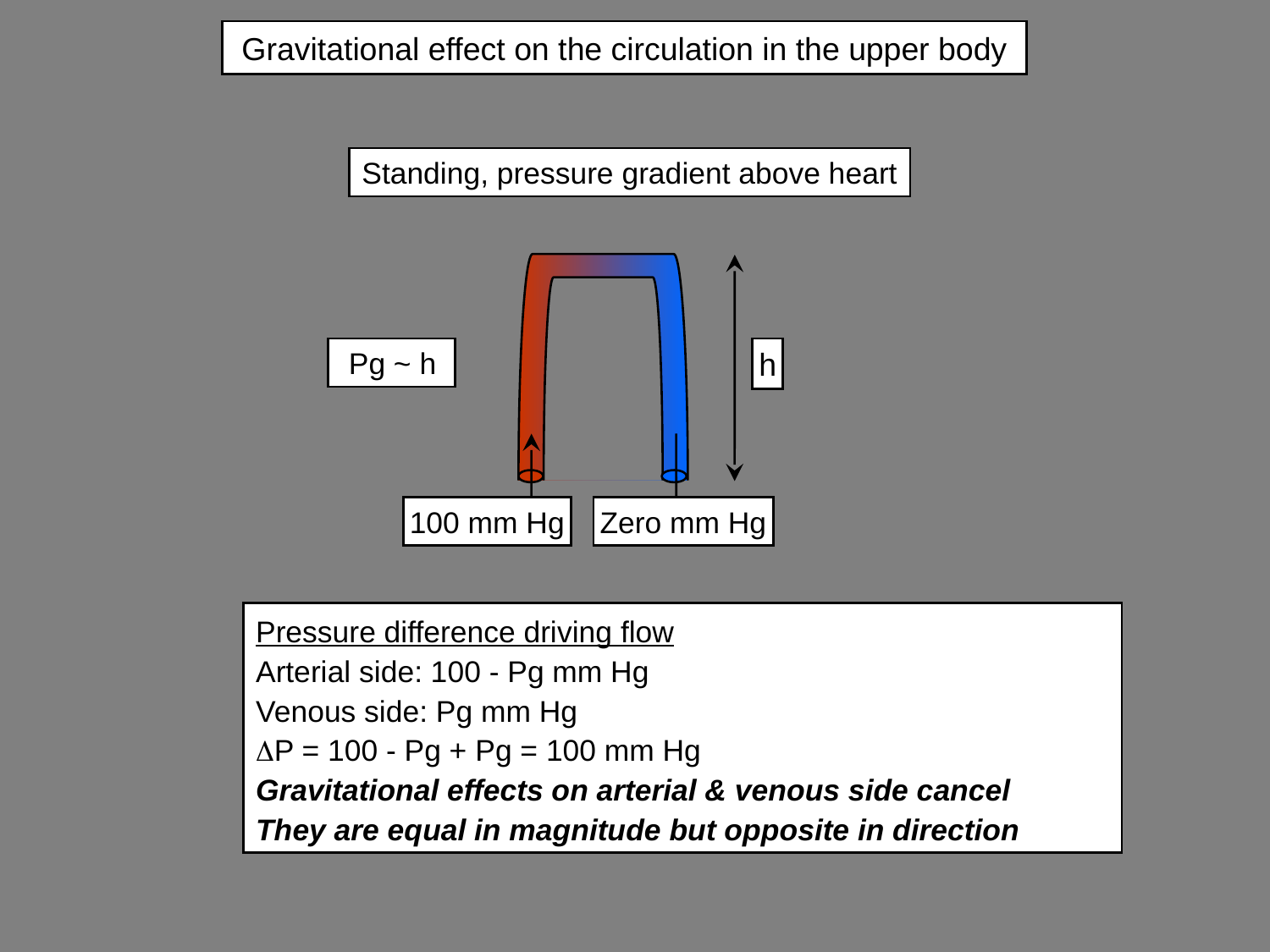

# Gravitational effect on the circulation in the upper body
Standing, pressure gradient above heart

 Pg ~ h
h
100 mm Hg
Zero mm Hg
Pressure difference driving flow
Arterial side: 100 - Pg mm Hg
Venous side: Pg mm Hg
ΔP = 100 - Pg + Pg = 100 mm Hg
Gravitational effects on arterial & venous side cancel
They are equal in magnitude but opposite in direction